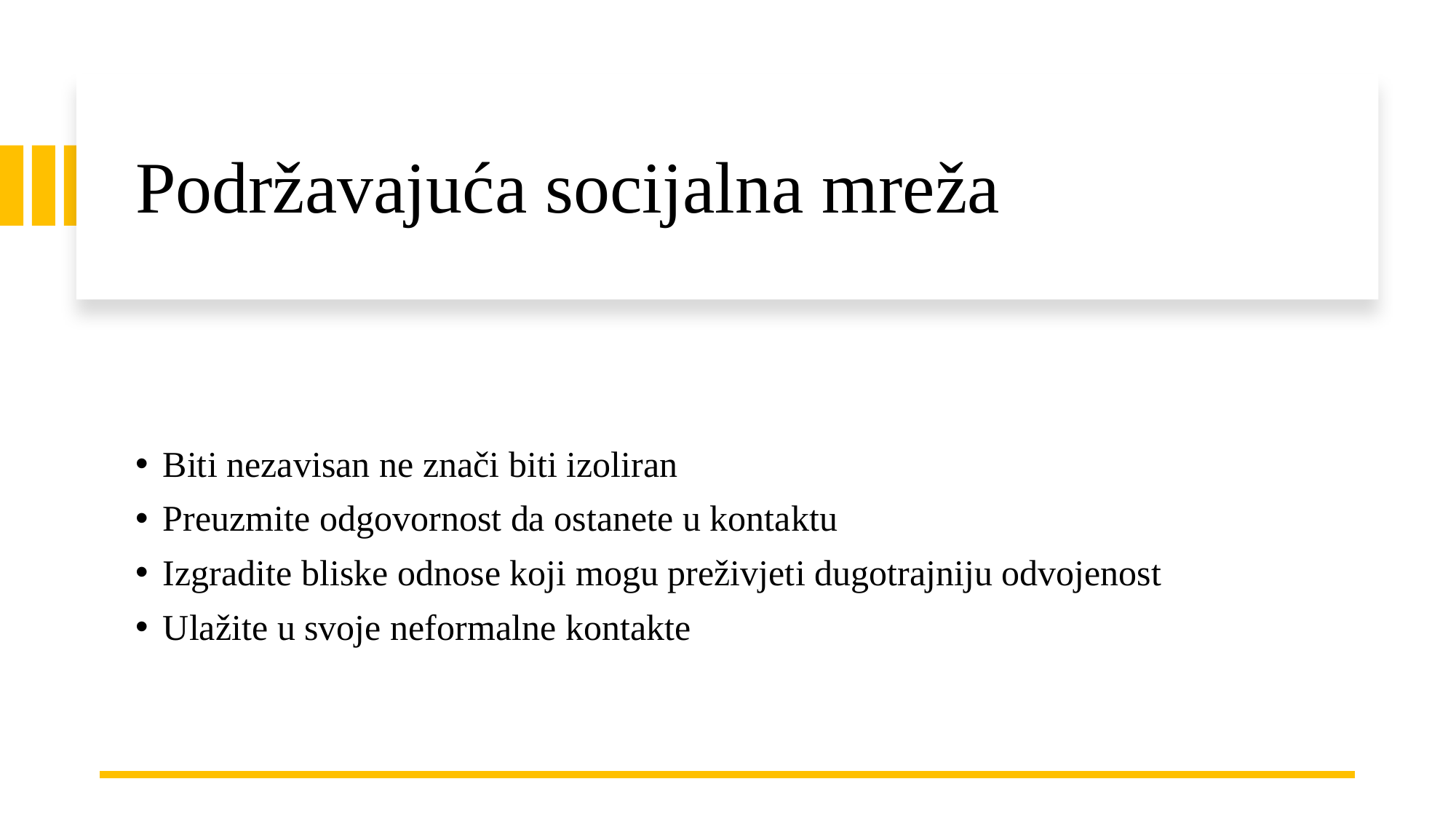

# Podržavajuća socijalna mreža

Biti nezavisan ne znači biti izoliran
Preuzmite odgovornost da ostanete u kontaktu
Izgradite bliske odnose koji mogu preživjeti dugotrajniju odvojenost
Ulažite u svoje neformalne kontakte